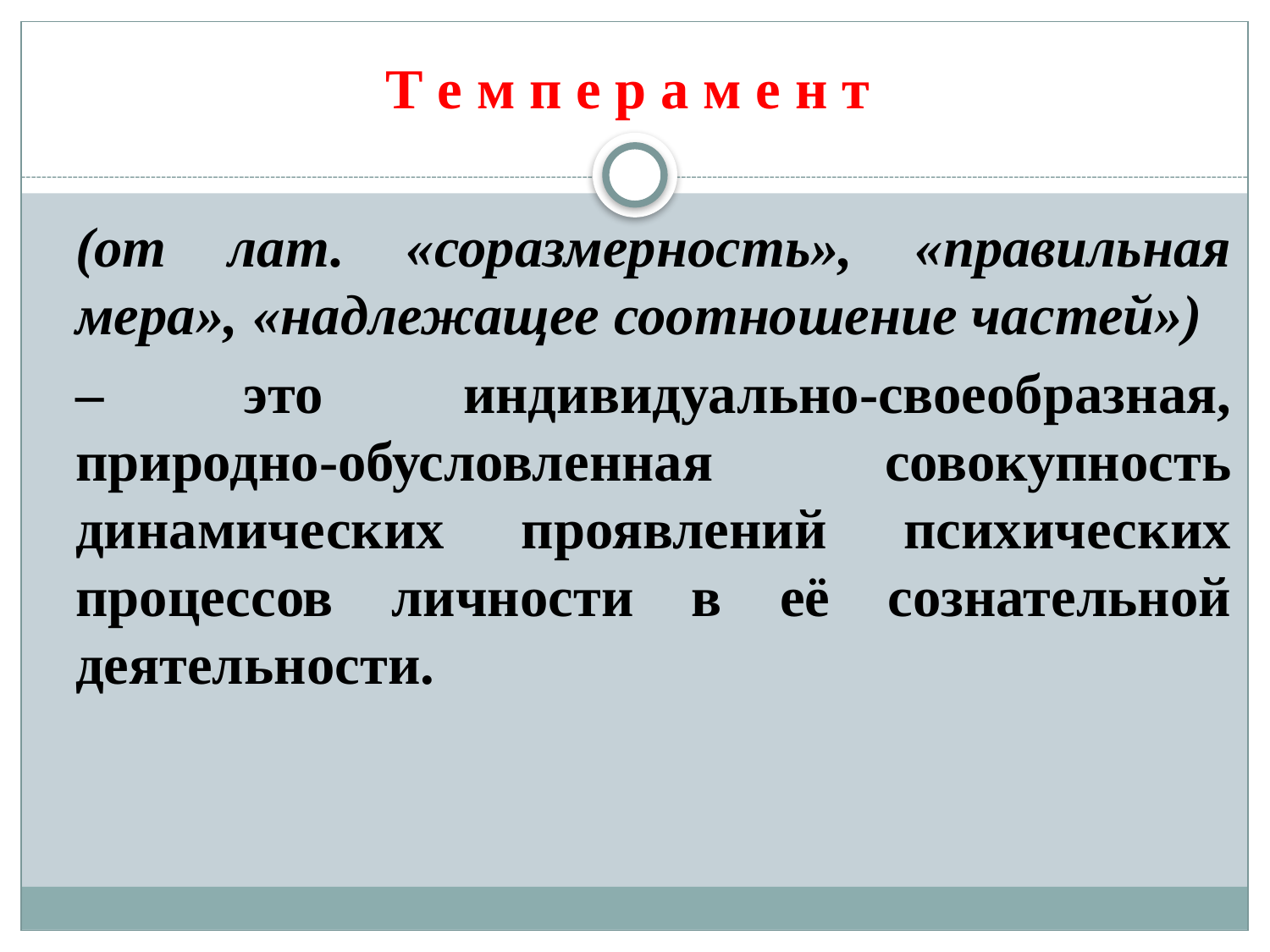

Т е м п е р а м е н т

	(от лат. «соразмерность», «правильная мера», «надлежащее соотношение частей»)
	– это индивидуально-своеобразная, природно-обусловленная совокупность динамических проявлений психических процессов личности в её сознательной деятельности.